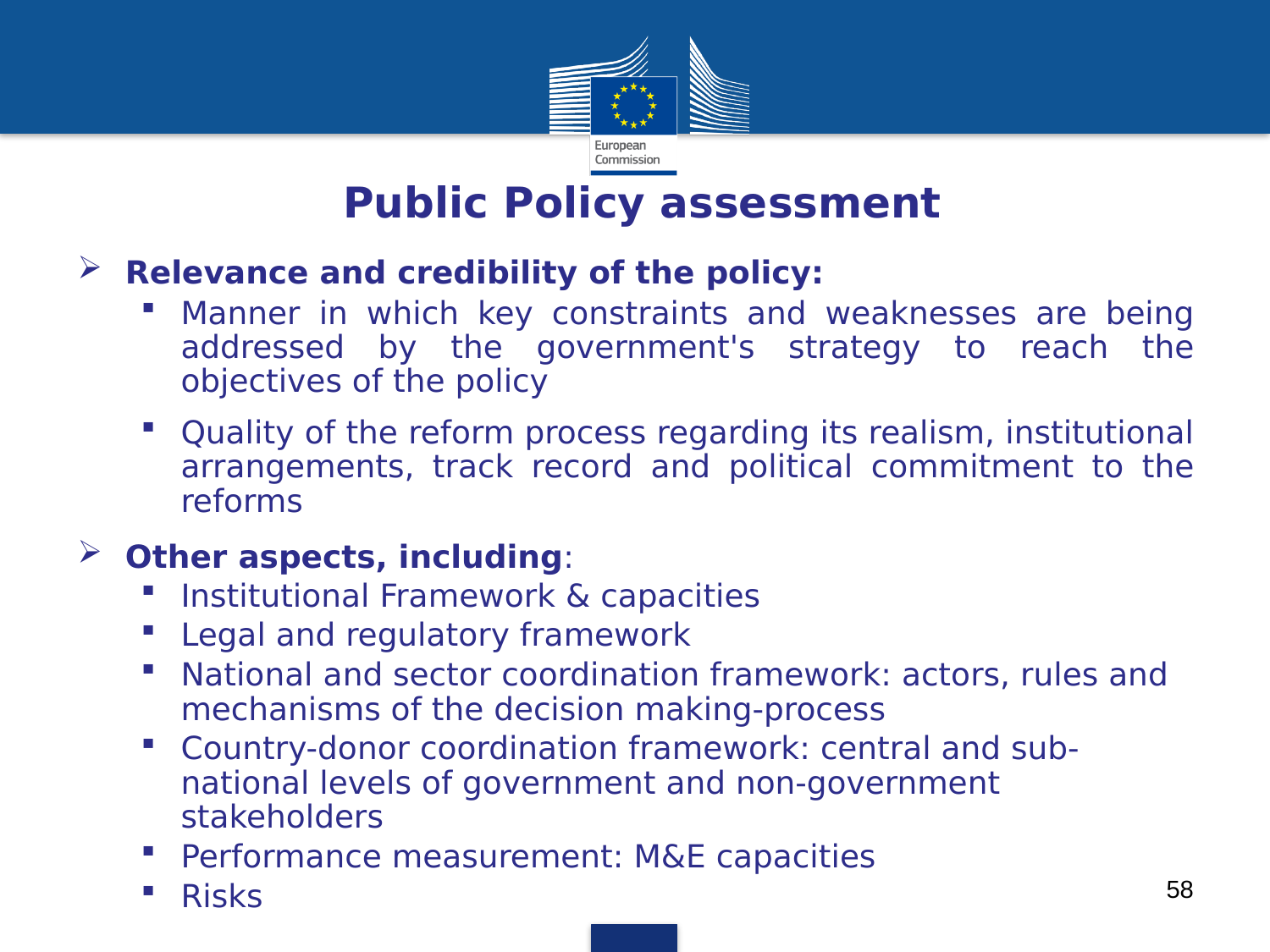

# Public Policy assessment
Relevance and credibility of the policy:
Manner in which key constraints and weaknesses are being addressed by the government's strategy to reach the objectives of the policy
Quality of the reform process regarding its realism, institutional arrangements, track record and political commitment to the reforms
Other aspects, including:
Institutional Framework & capacities
Legal and regulatory framework
National and sector coordination framework: actors, rules and mechanisms of the decision making-process
Country-donor coordination framework: central and sub-national levels of government and non-government stakeholders
Performance measurement: M&E capacities
Risks
58